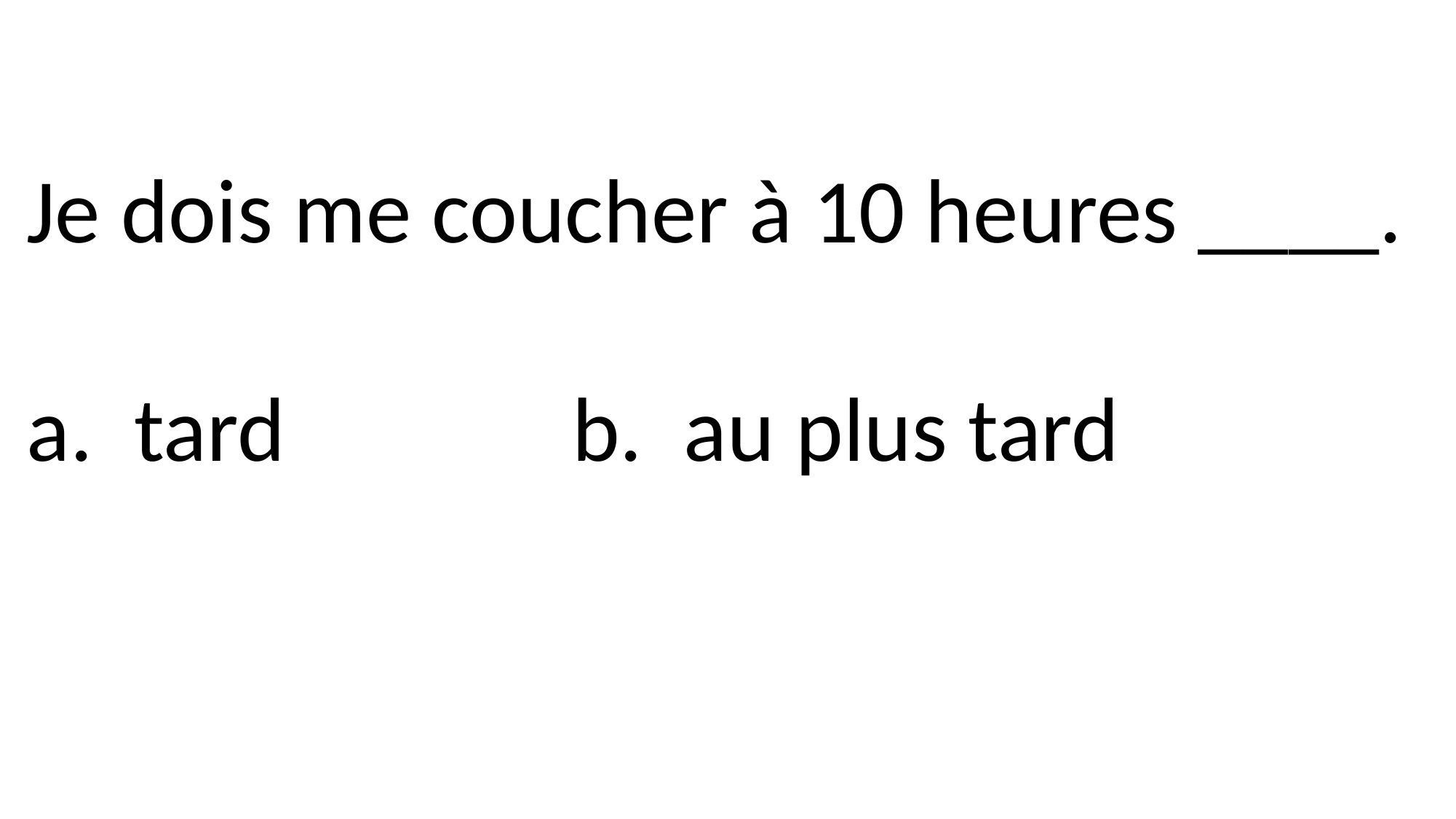

Je dois me coucher à 10 heures ____.

a.  tard			b.  au plus tard